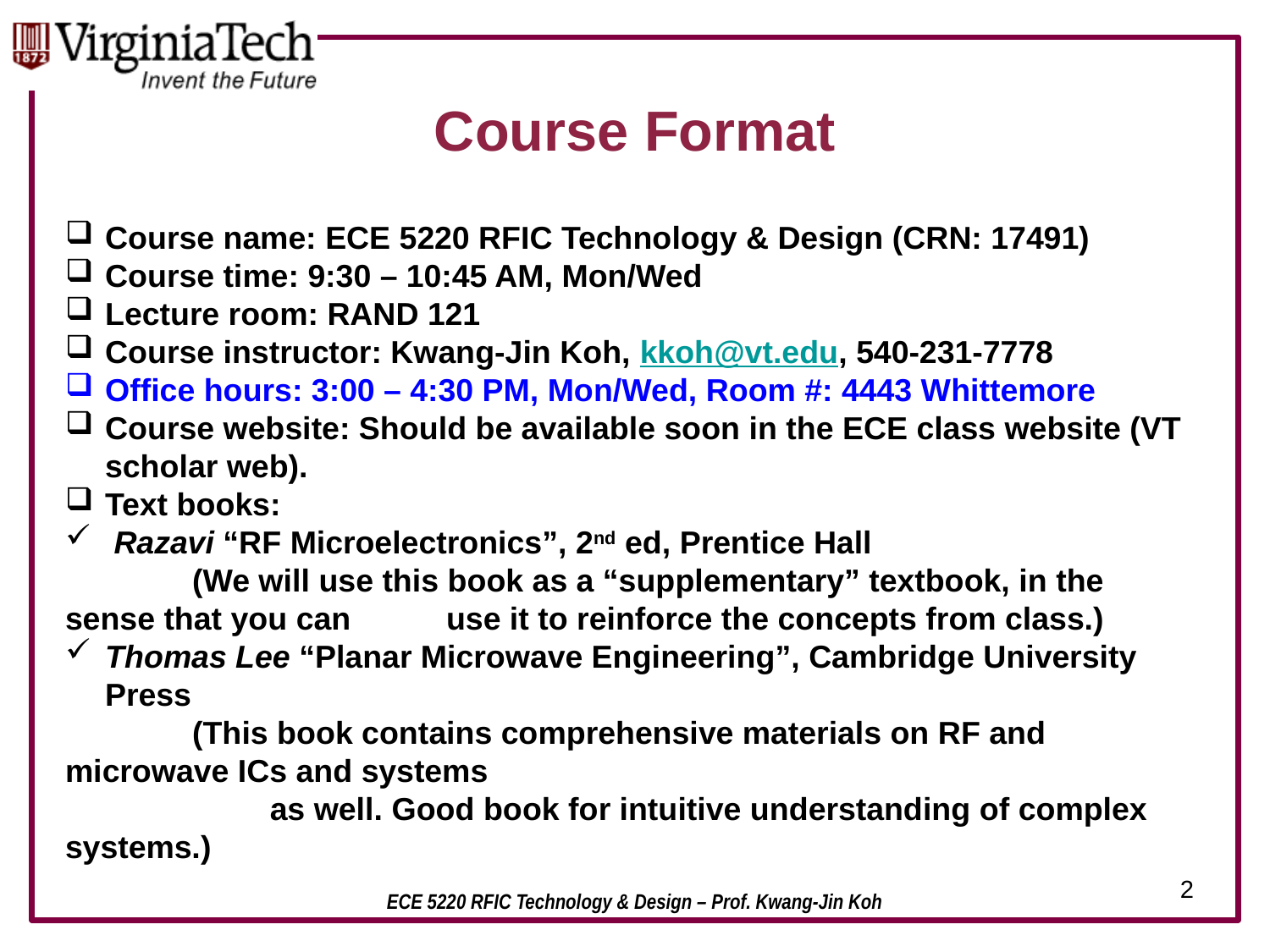

# Course Format
Course name: ECE 5220 RFIC Technology & Design (CRN: 17491)
Course time: 9:30 – 10:45 AM, Mon/Wed
Lecture room: RAND 121
Course instructor: Kwang-Jin Koh, kkoh@vt.edu, 540-231-7778
Office hours: 3:00 – 4:30 PM, Mon/Wed, Room #: 4443 Whittemore
Course website: Should be available soon in the ECE class website (VT scholar web).
Text books:
 Razavi “RF Microelectronics”, 2nd ed, Prentice Hall
	(We will use this book as a “supplementary” textbook, in the sense that you can 	use it to reinforce the concepts from class.)
Thomas Lee “Planar Microwave Engineering”, Cambridge University Press
	(This book contains comprehensive materials on RF and microwave ICs and systems
                       as well. Good book for intuitive understanding of complex systems.)
2